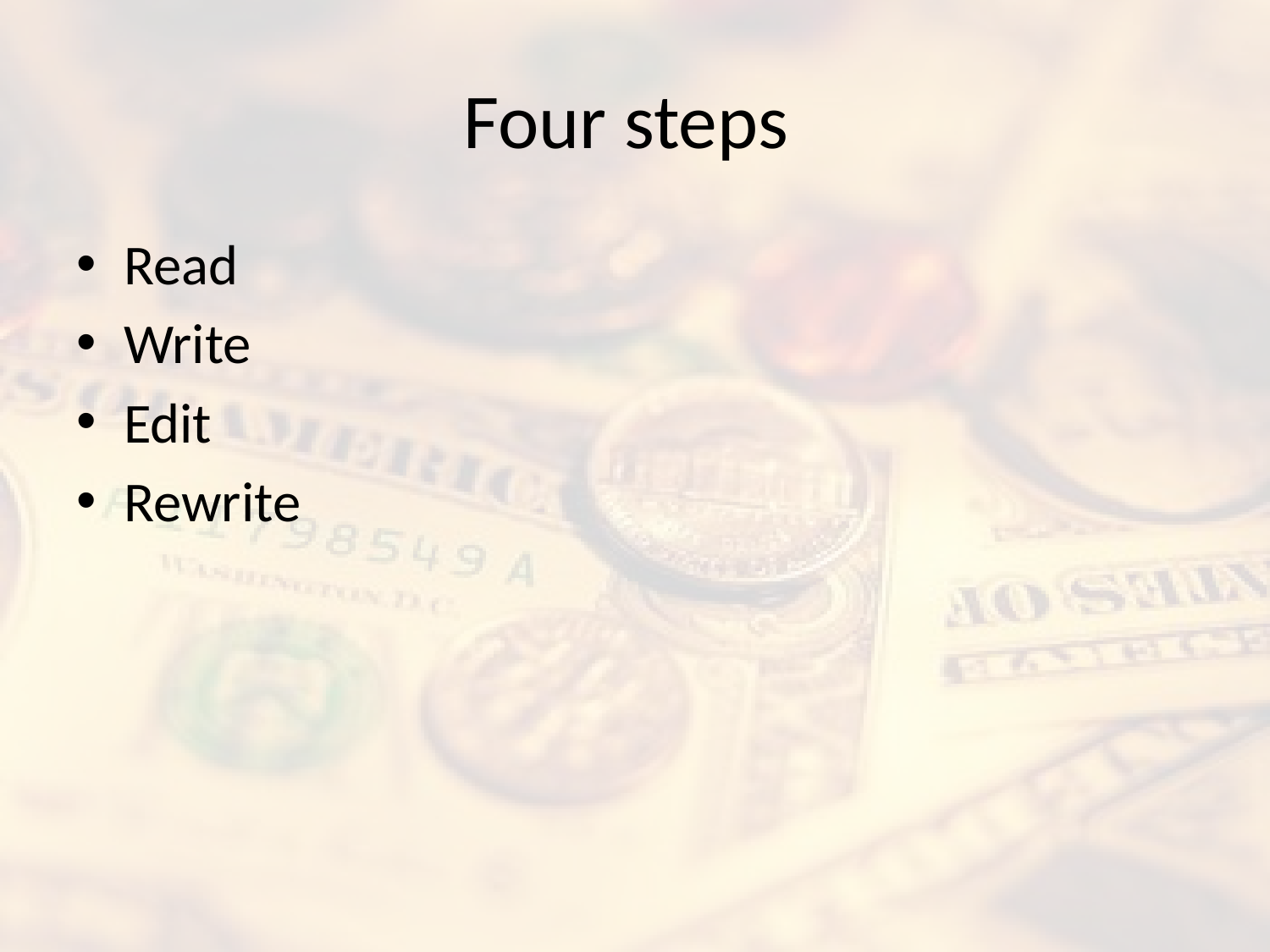

# Four steps
Read
Write
Edit
Rewrite